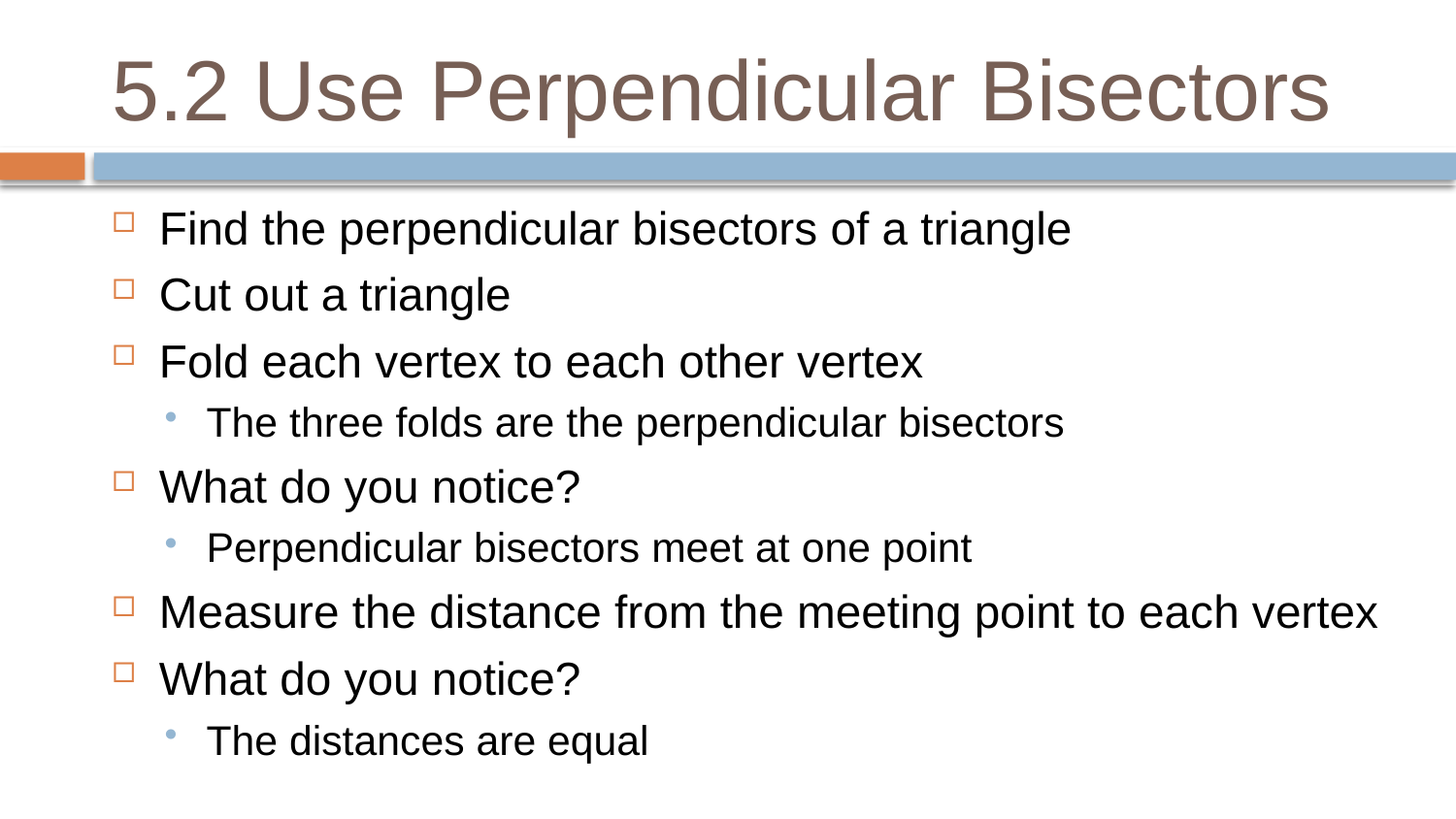

# 5.2 Use Perpendicular Bisectors
Find the perpendicular bisectors of a triangle
Cut out a triangle
Fold each vertex to each other vertex
The three folds are the perpendicular bisectors
What do you notice?
Perpendicular bisectors meet at one point
Measure the distance from the meeting point to each vertex
What do you notice?
The distances are equal